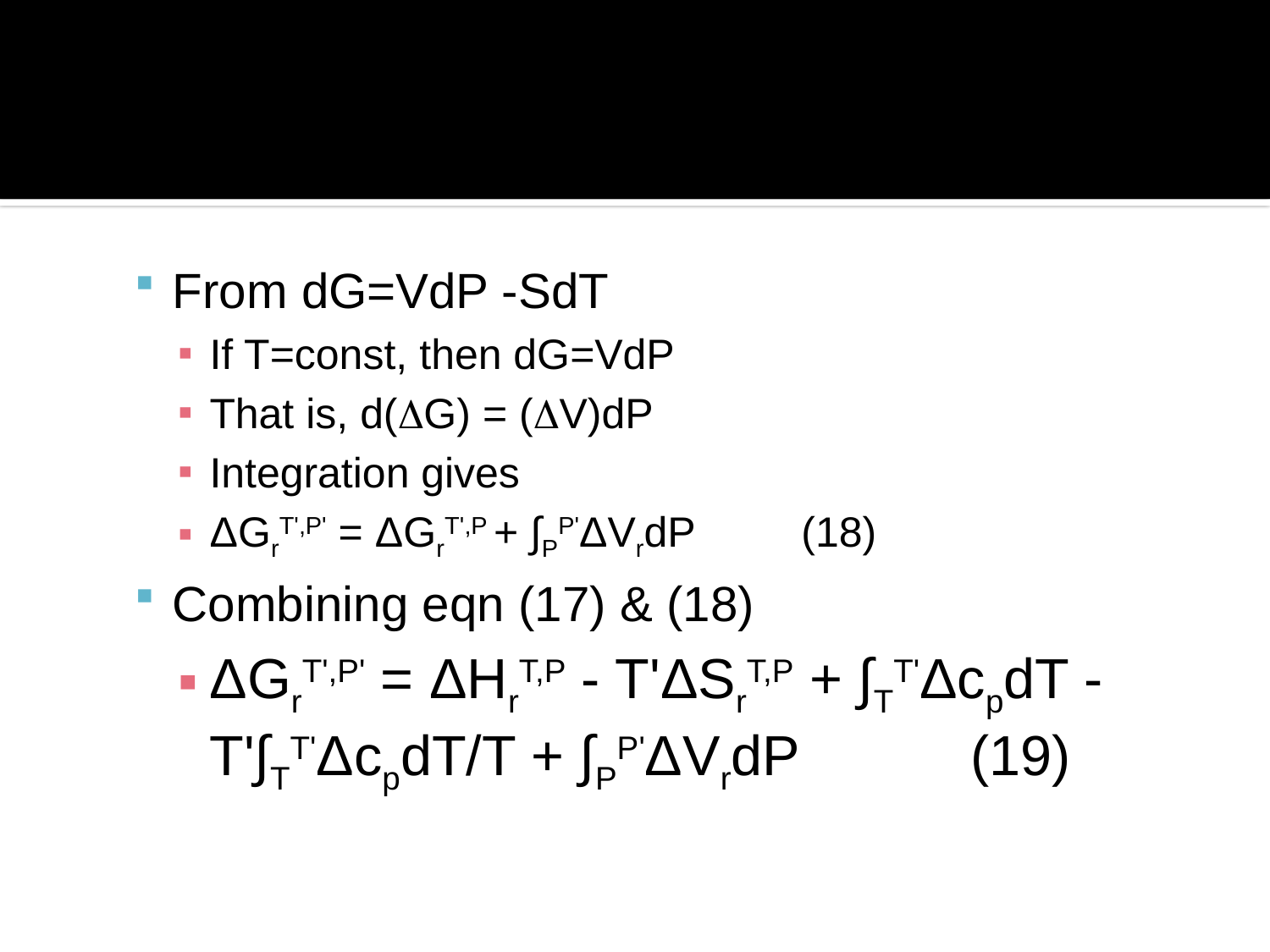

From dG=VdP -SdT
If T=const, then dG=VdP
That is, d(ΔG) = (ΔV)dP
Integration gives
ΔGrT',P' = ΔGrT',P + ∫PP'ΔVrdP         (18)
Combining eqn (17) & (18)
ΔGrT',P' = ΔHrT,P - T'ΔSrT,P + ∫TT'ΔcpdT - T'∫TT'ΔcpdT/T + ∫PP'ΔVrdP           (19)